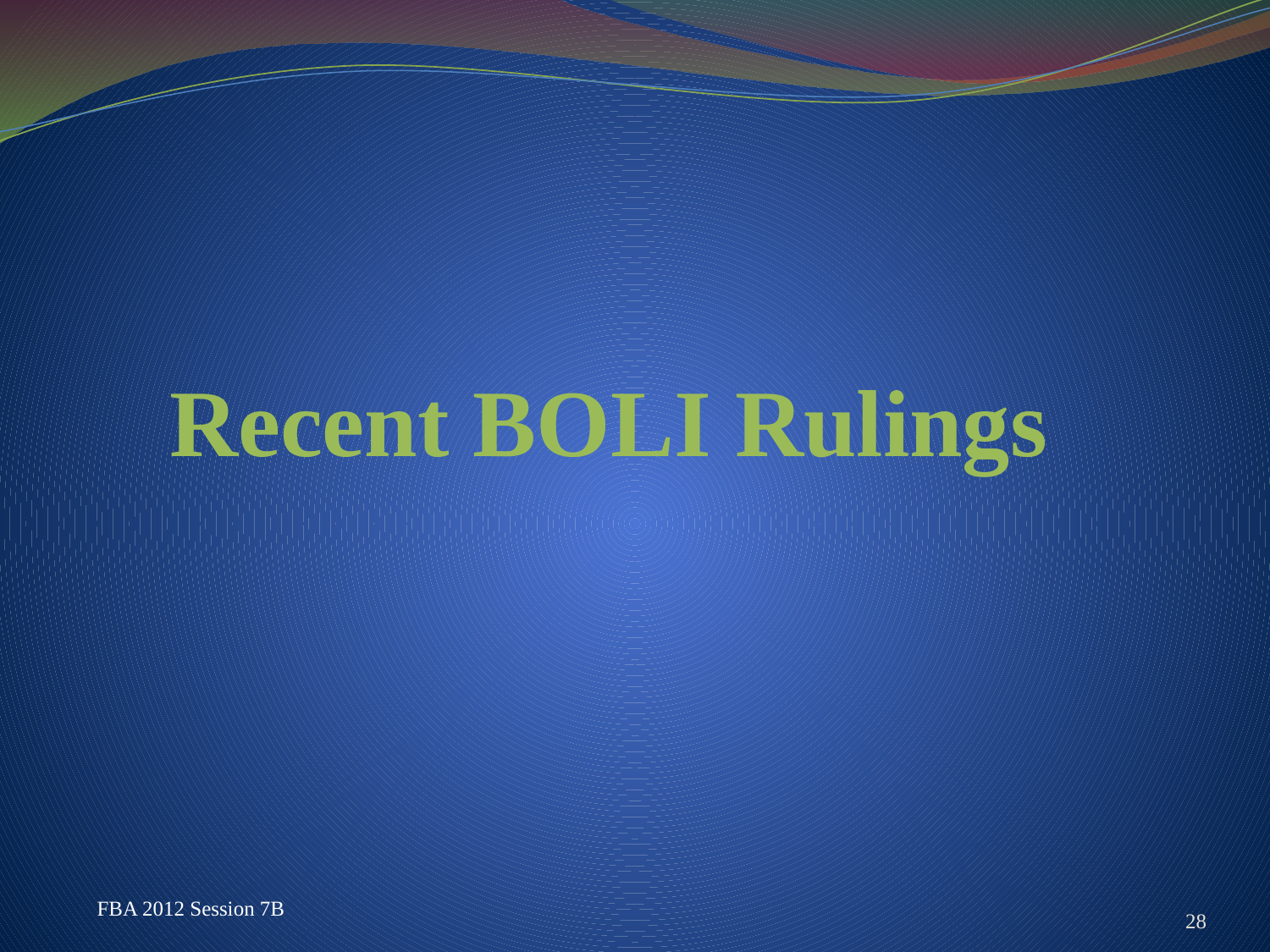

Recent BOLI Rulings
28
FBA 2012 Session 7B